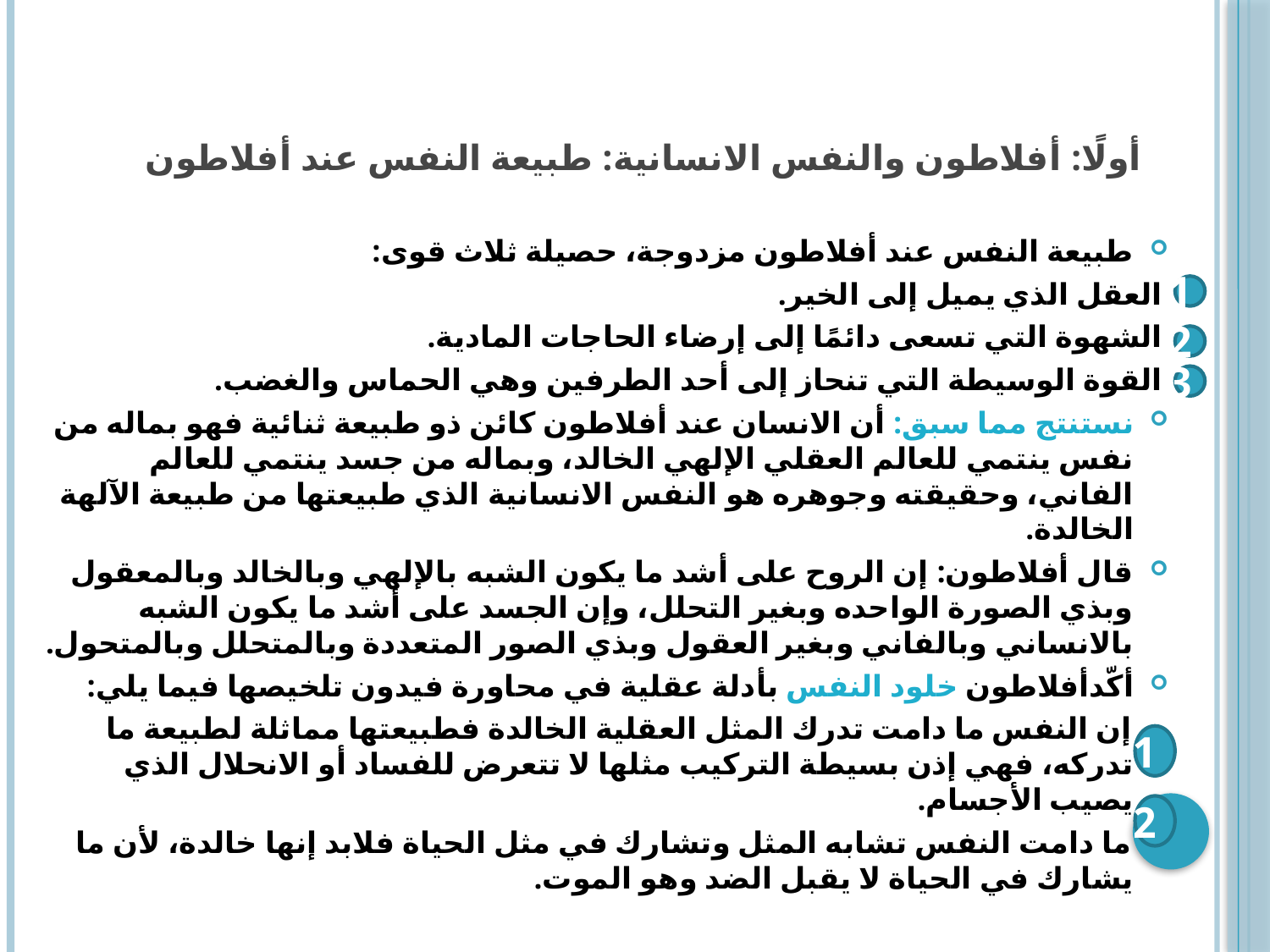

# أولًا: أفلاطون والنفس الانسانية: طبيعة النفس عند أفلاطون
طبيعة النفس عند أفلاطون مزدوجة، حصيلة ثلاث قوى:
العقل الذي يميل إلى الخير.
الشهوة التي تسعى دائمًا إلى إرضاء الحاجات المادية.
القوة الوسيطة التي تنحاز إلى أحد الطرفين وهي الحماس والغضب.
نستنتج مما سبق: أن الانسان عند أفلاطون كائن ذو طبيعة ثنائية فهو بماله من نفس ينتمي للعالم العقلي الإلهي الخالد، وبماله من جسد ينتمي للعالم الفاني، وحقيقته وجوهره هو النفس الانسانية الذي طبيعتها من طبيعة الآلهة الخالدة.
قال أفلاطون: إن الروح على أشد ما يكون الشبه بالإلهي وبالخالد وبالمعقول وبذي الصورة الواحده وبغير التحلل، وإن الجسد على أشد ما يكون الشبه بالانساني وبالفاني وبغير العقول وبذي الصور المتعددة وبالمتحلل وبالمتحول.
أكّدأفلاطون خلود النفس بأدلة عقلية في محاورة فيدون تلخيصها فيما يلي:
    إن النفس ما دامت تدرك المثل العقلية الخالدة فطبيعتها مماثلة لطبيعة ما تدركه، فهي إذن بسيطة التركيب مثلها لا تتعرض للفساد أو الانحلال الذي يصيب الأجسام.
    ما دامت النفس تشابه المثل وتشارك في مثل الحياة فلابد إنها خالدة، لأن ما يشارك في الحياة لا يقبل الضد وهو الموت.

1
2
3
1
2